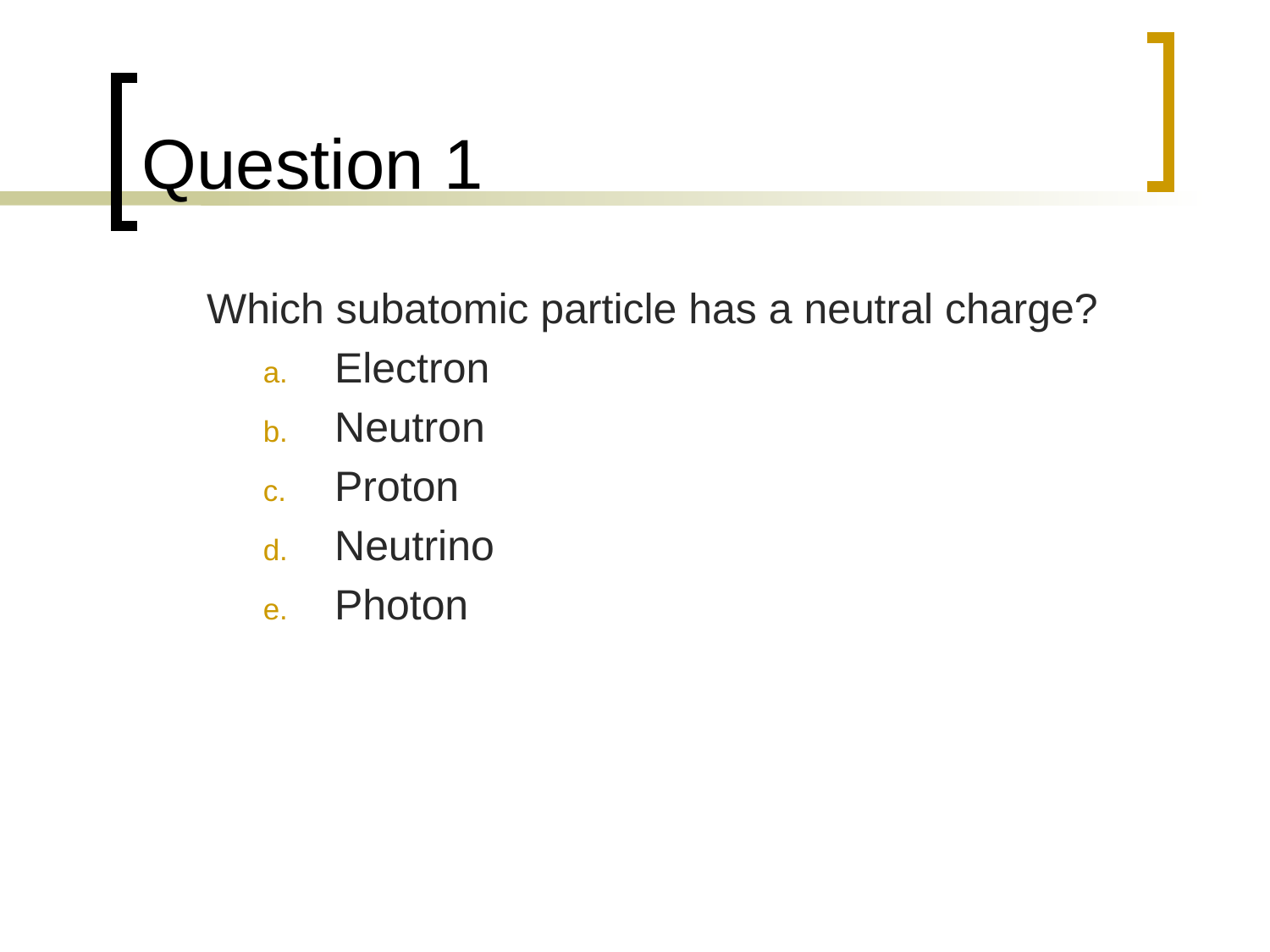

# Question 1
	Which subatomic particle has a neutral charge?
Electron
Neutron
Proton
Neutrino
Photon